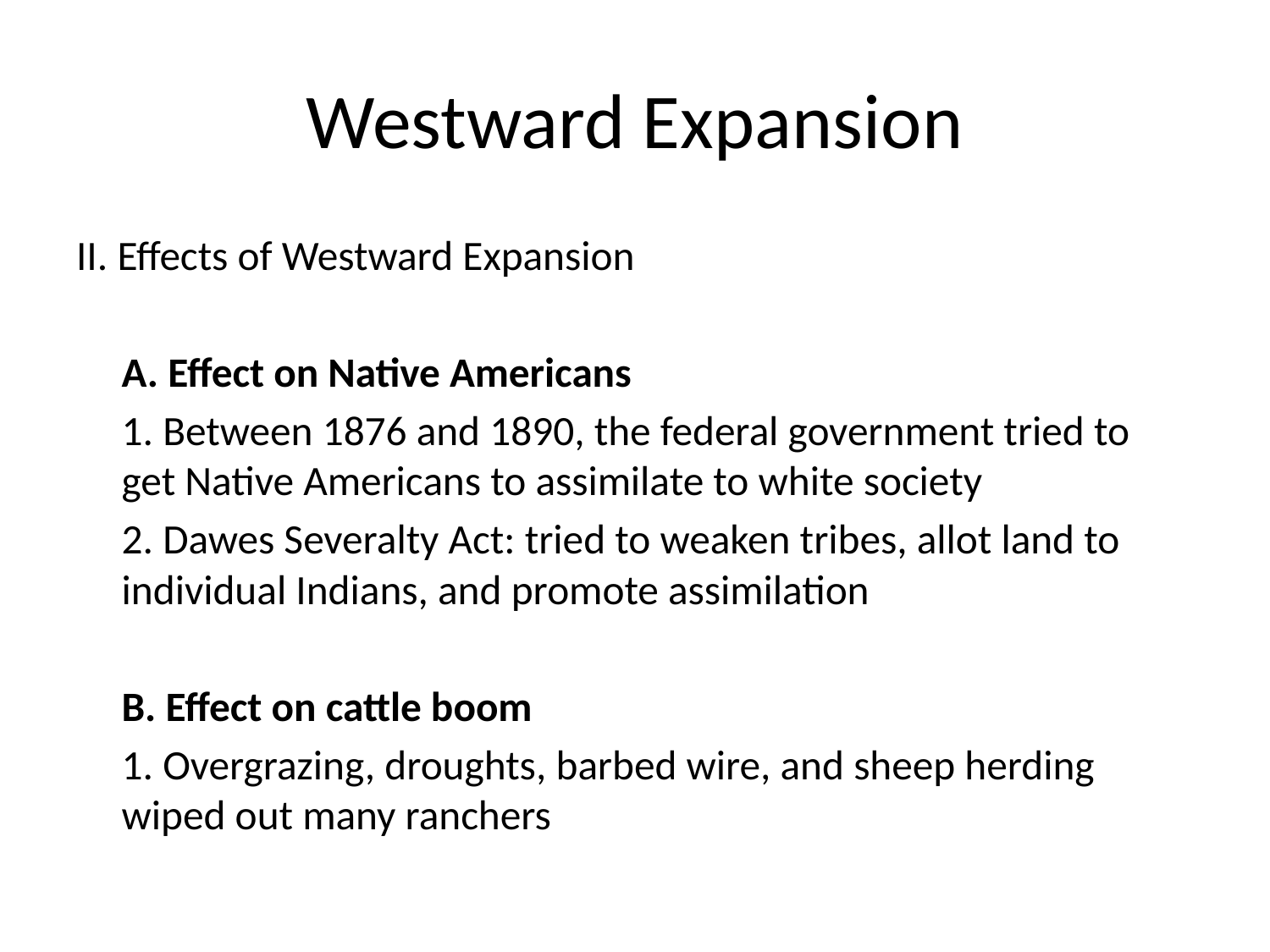

# Westward Expansion
II. Effects of Westward Expansion

	A. Effect on Native Americans
			1. Between 1876 and 1890, the federal government tried to get Native Americans to assimilate to white society
			2. Dawes Severalty Act: tried to weaken tribes, allot land to individual Indians, and promote assimilation

	B. Effect on cattle boom
			1. Overgrazing, droughts, barbed wire, and sheep herding wiped out many ranchers